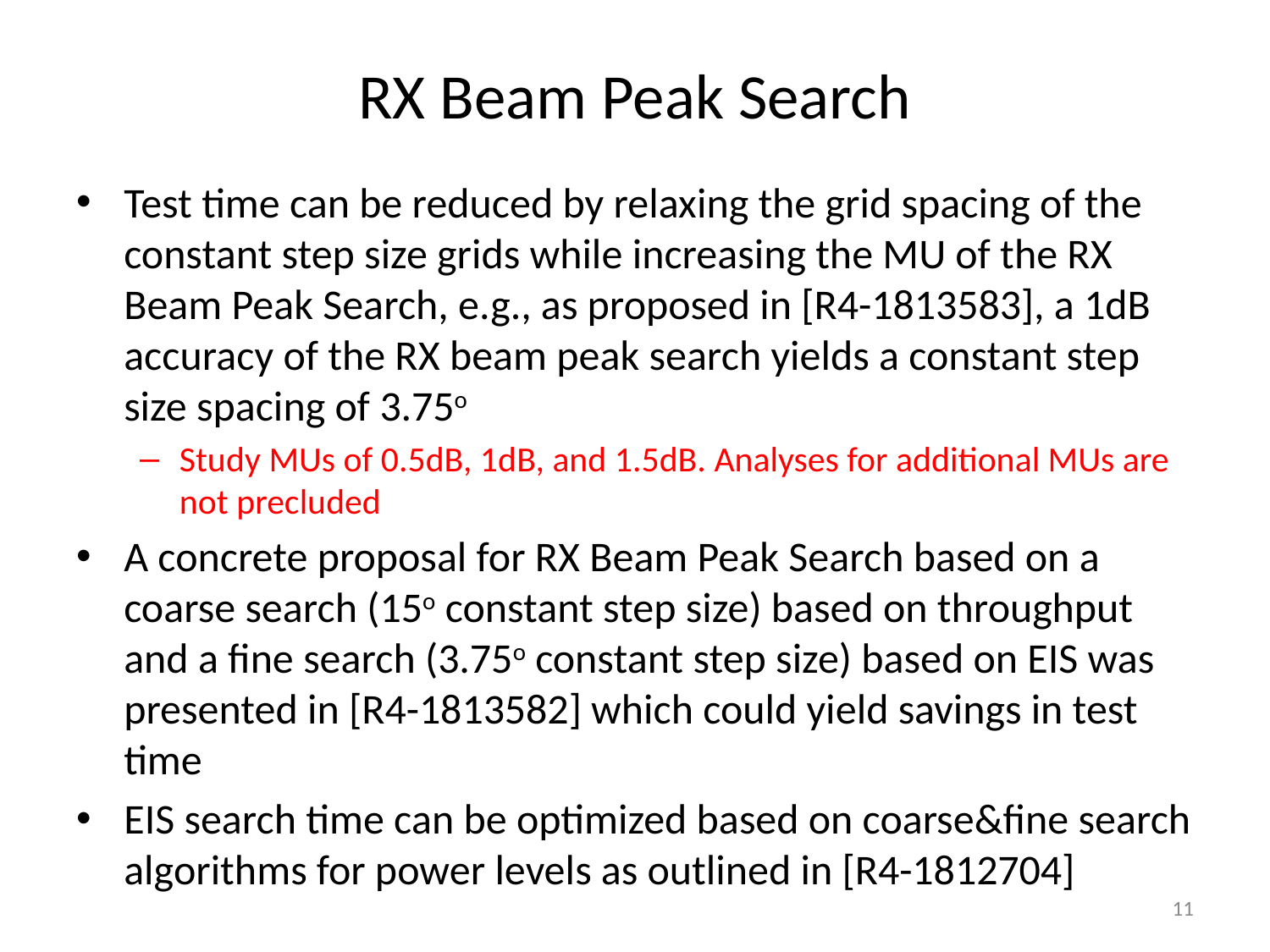

# RX Beam Peak Search
Test time can be reduced by relaxing the grid spacing of the constant step size grids while increasing the MU of the RX Beam Peak Search, e.g., as proposed in [R4-1813583], a 1dB accuracy of the RX beam peak search yields a constant step size spacing of 3.75o
Study MUs of 0.5dB, 1dB, and 1.5dB. Analyses for additional MUs are not precluded
A concrete proposal for RX Beam Peak Search based on a coarse search (15o constant step size) based on throughput and a fine search (3.75o constant step size) based on EIS was presented in [R4-1813582] which could yield savings in test time
EIS search time can be optimized based on coarse&fine search algorithms for power levels as outlined in [R4-1812704]

11